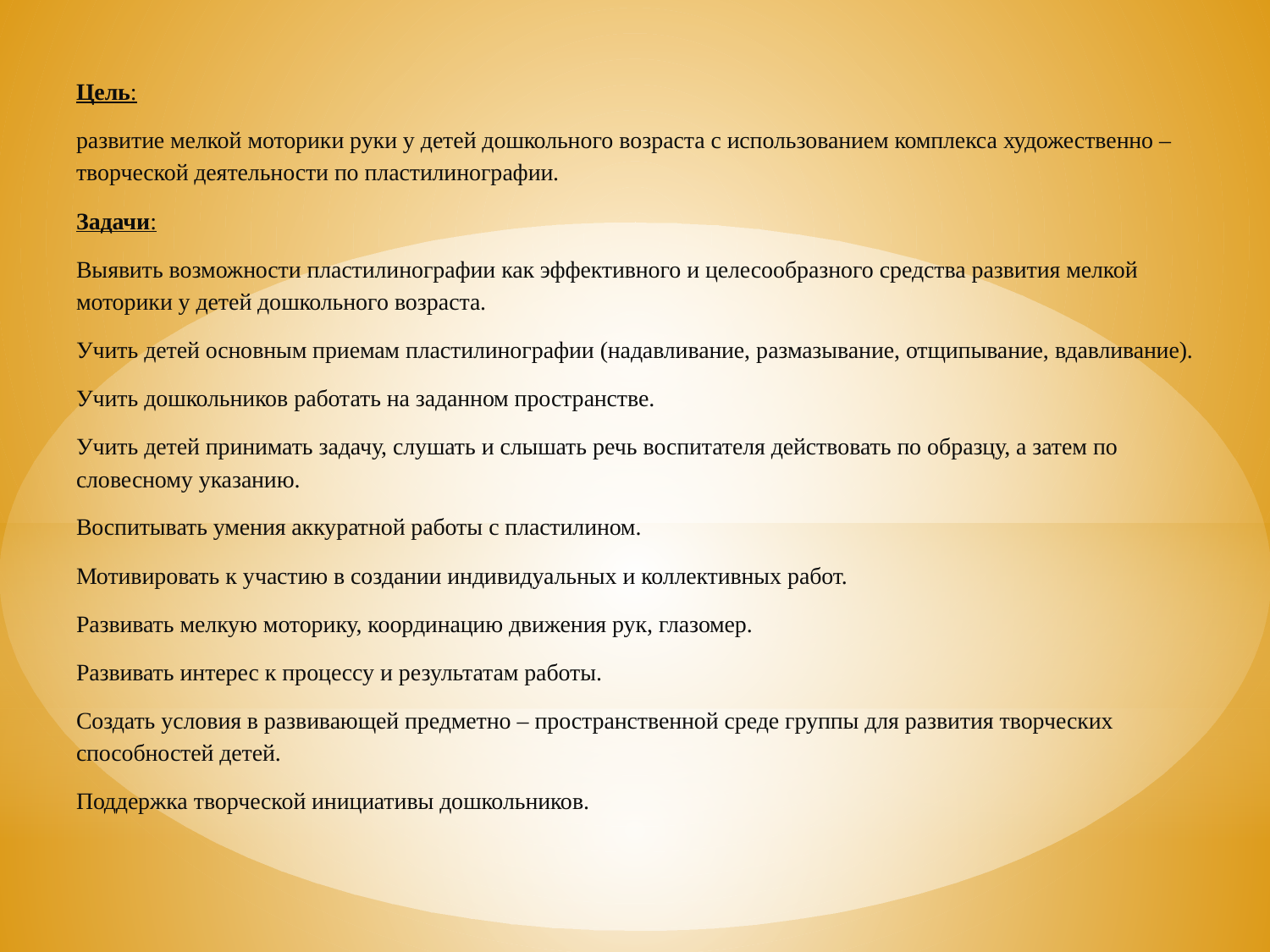

Цель:
развитие мелкой моторики руки у детей дошкольного возраста с использованием комплекса художественно – творческой деятельности по пластилинографии.
Задачи:
Выявить возможности пластилинографии как эффективного и целесообразного средства развития мелкой моторики у детей дошкольного возраста.
Учить детей основным приемам пластилинографии (надавливание, размазывание, отщипывание, вдавливание).
Учить дошкольников работать на заданном пространстве.
Учить детей принимать задачу, слушать и слышать речь воспитателя действовать по образцу, а затем по словесному указанию.
Воспитывать умения аккуратной работы с пластилином.
Мотивировать к участию в создании индивидуальных и коллективных работ.
Развивать мелкую моторику, координацию движения рук, глазомер.
Развивать интерес к процессу и результатам работы.
Создать условия в развивающей предметно – пространственной среде группы для развития творческих способностей детей.
Поддержка творческой инициативы дошкольников.